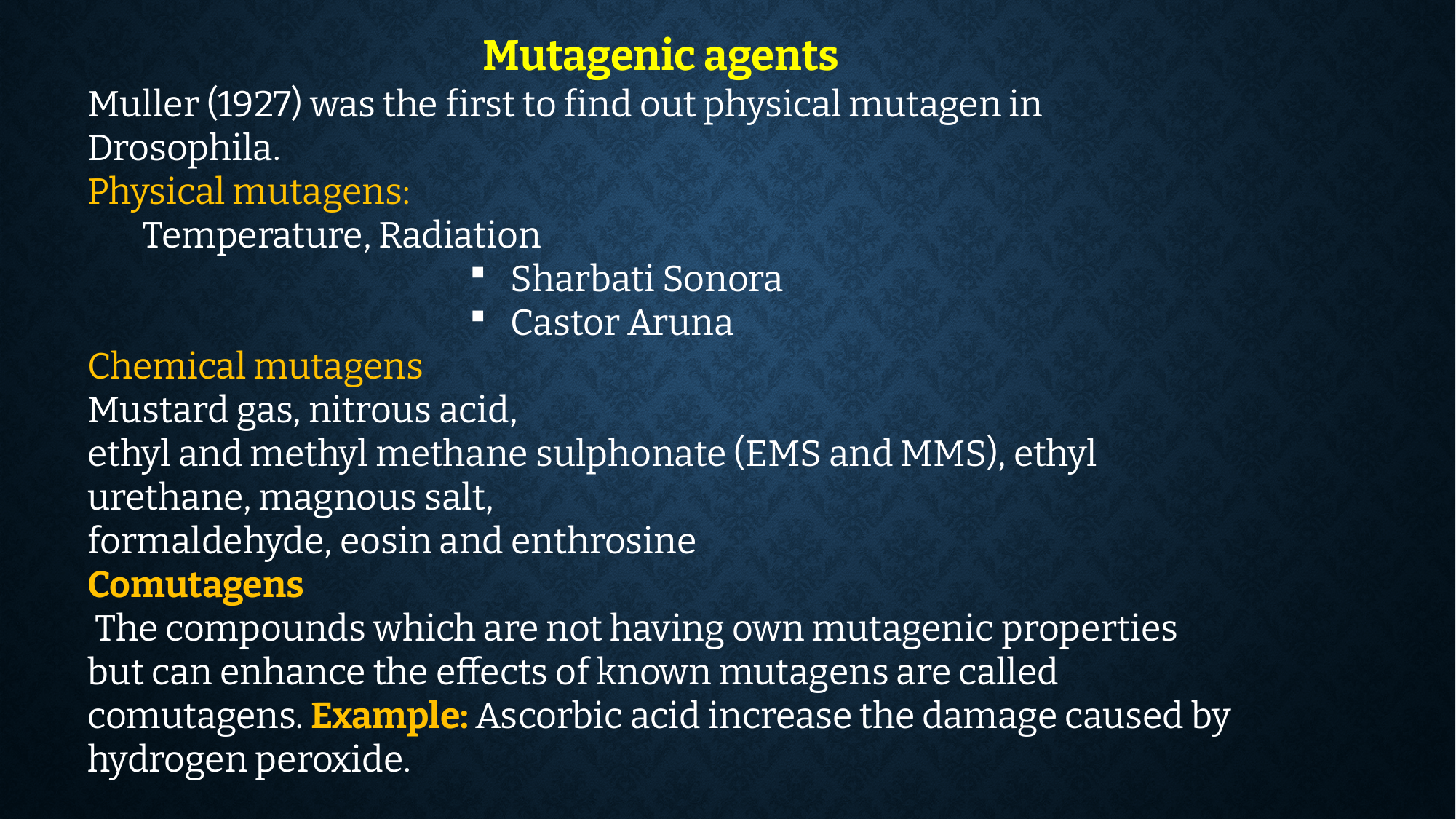

Mutagenic agents
Muller (1927) was the first to find out physical mutagen in Drosophila.
Physical mutagens:
Temperature, Radiation
Sharbati Sonora
Castor Aruna
Chemical mutagens
Mustard gas, nitrous acid,
ethyl and methyl methane sulphonate (EMS and MMS), ethyl urethane, magnous salt,
formaldehyde, eosin and enthrosine
Comutagens
 The compounds which are not having own mutagenic properties but can enhance the effects of known mutagens are called comutagens. Example: Ascorbic acid increase the damage caused by hydrogen peroxide.